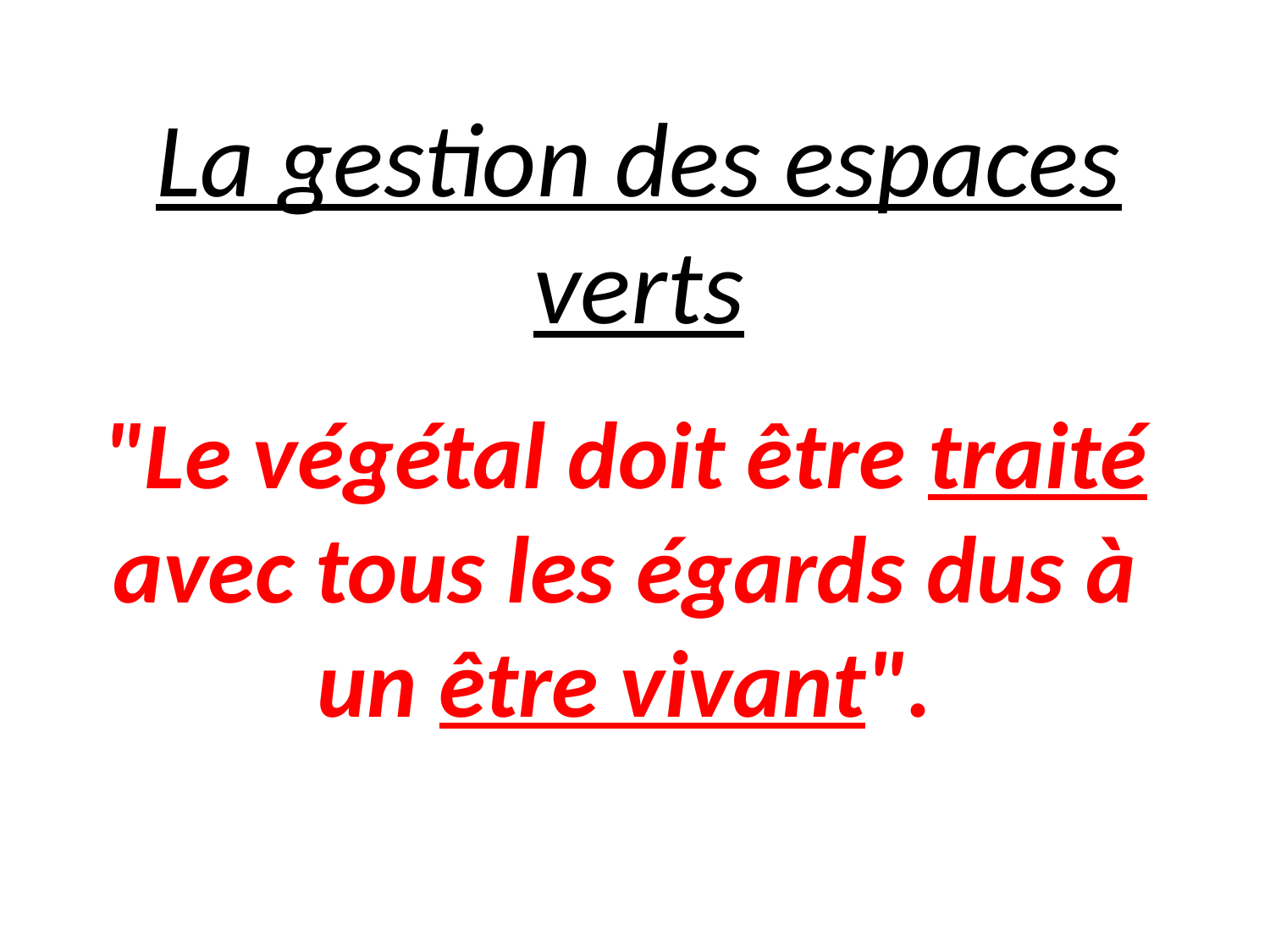

# La gestion des espaces verts
"Le végétal doit être traité avec tous les égards dus à un être vivant".